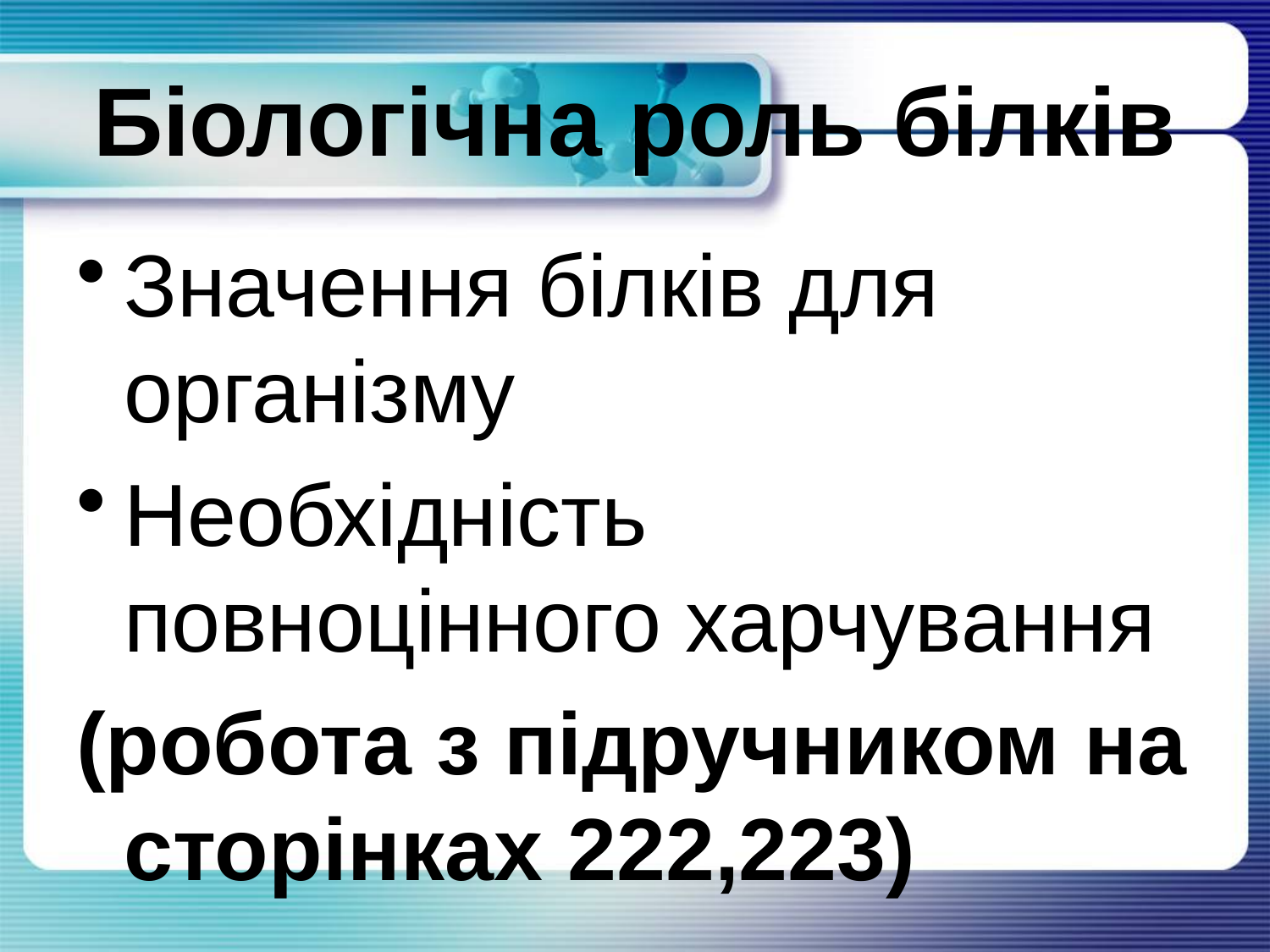

# Біологічна роль білків
Значення білків для організму
Необхідність повноцінного харчування
(робота з підручником на сторінках 222,223)